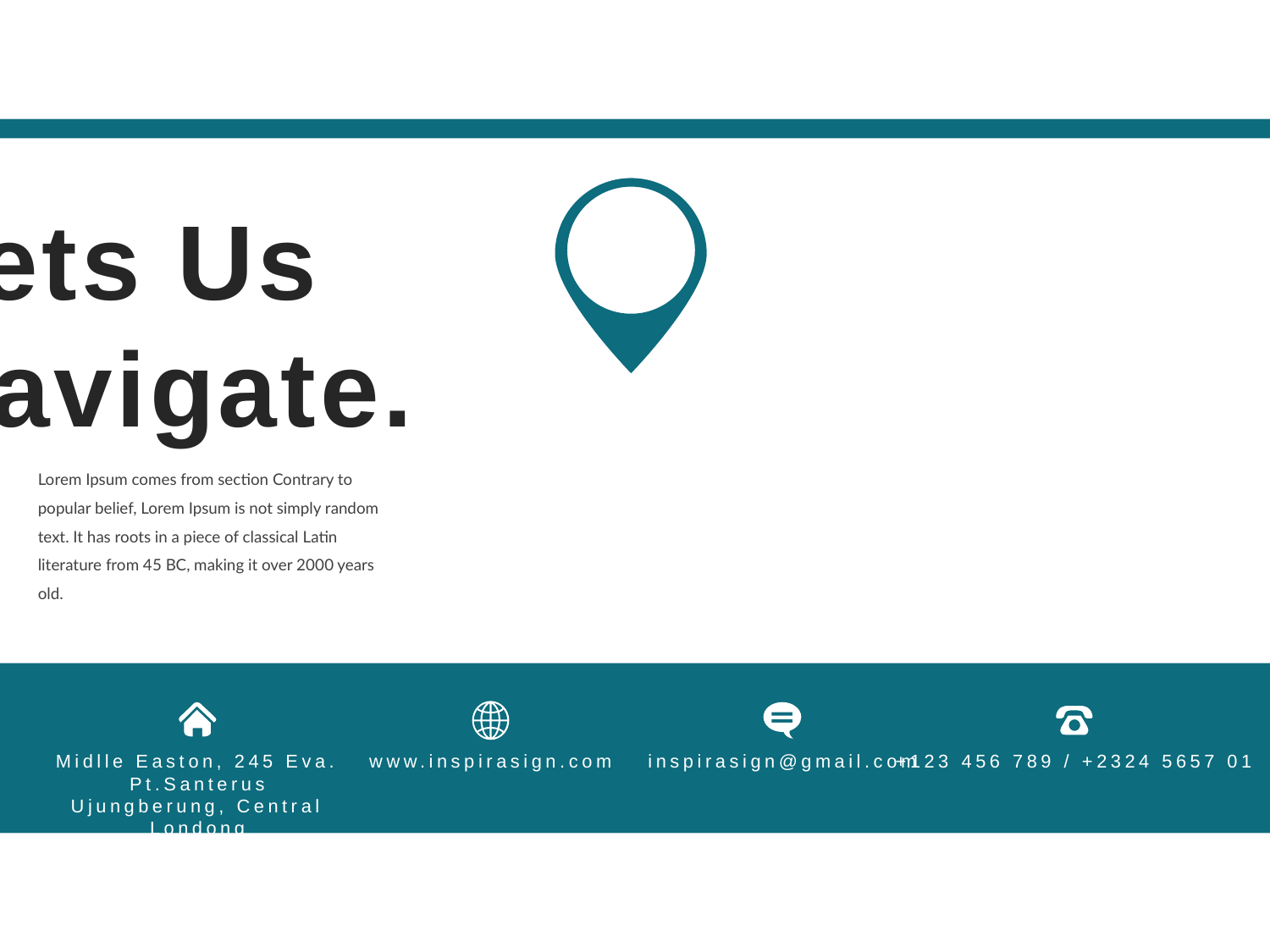

Lets Us
Navigate.
Lorem Ipsum comes from section Contrary to popular belief, Lorem Ipsum is not simply random text. It has roots in a piece of classical Latin literature from 45 BC, making it over 2000 years old.

www.inspirasign.com
inspirasign@gmail.com
+123 456 789 / +2324 5657 01
Midlle Easton, 245 Eva. Pt.Santerus
Ujungberung, Central Londong